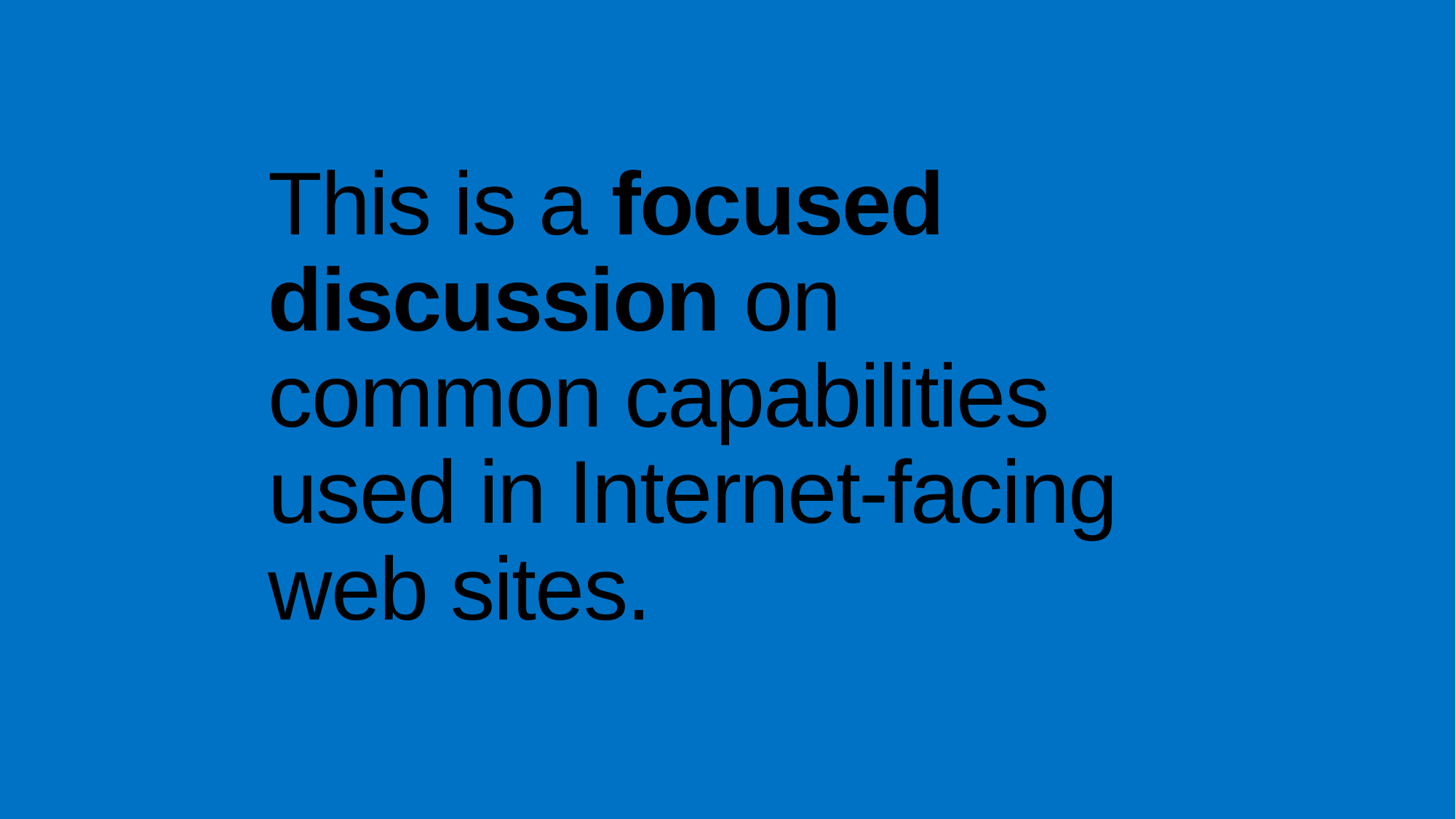

# This is a focused discussion on common capabilities used in Internet-facing web sites.